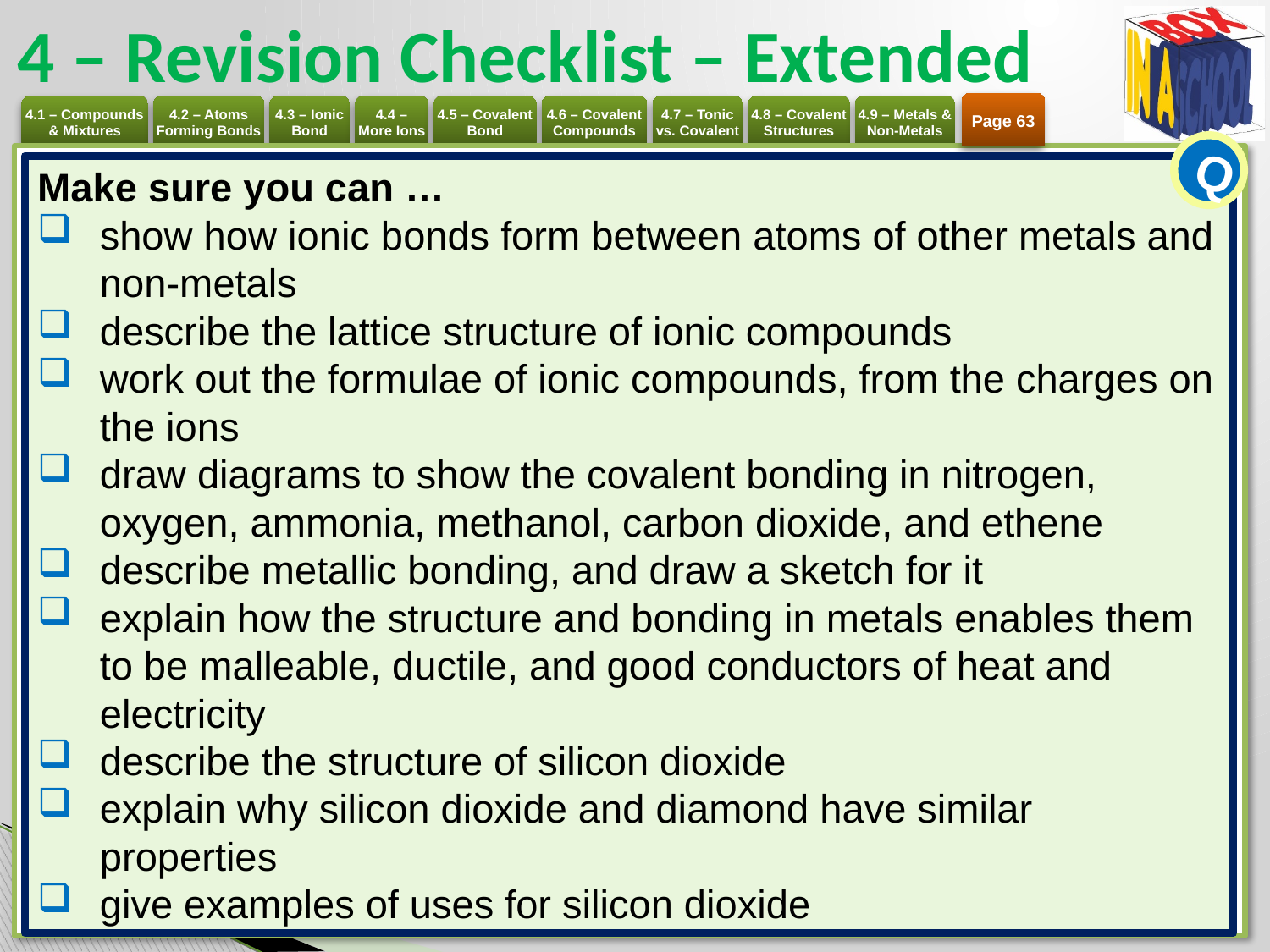

# 4 – Revision Checklist – Extended
Page 63
Q
Make sure you can …
show how ionic bonds form between atoms of other metals and non-metals
describe the lattice structure of ionic compounds
work out the formulae of ionic compounds, from the charges on the ions
draw diagrams to show the covalent bonding in nitrogen, oxygen, ammonia, methanol, carbon dioxide, and ethene
describe metallic bonding, and draw a sketch for it
explain how the structure and bonding in metals enables them to be malleable, ductile, and good conductors of heat and electricity
describe the structure of silicon dioxide
explain why silicon dioxide and diamond have similar properties
give examples of uses for silicon dioxide